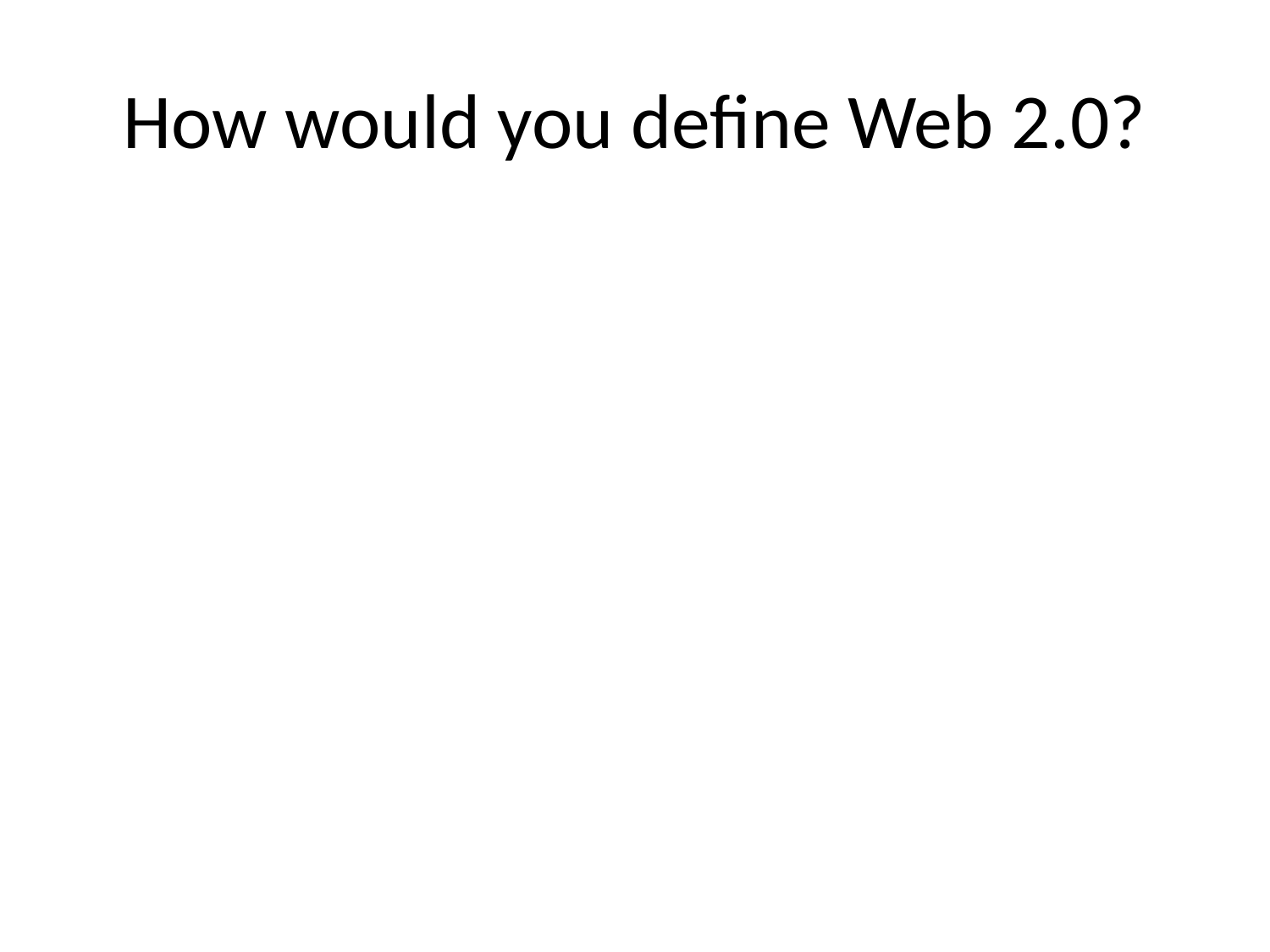

# How would you define Web 2.0?